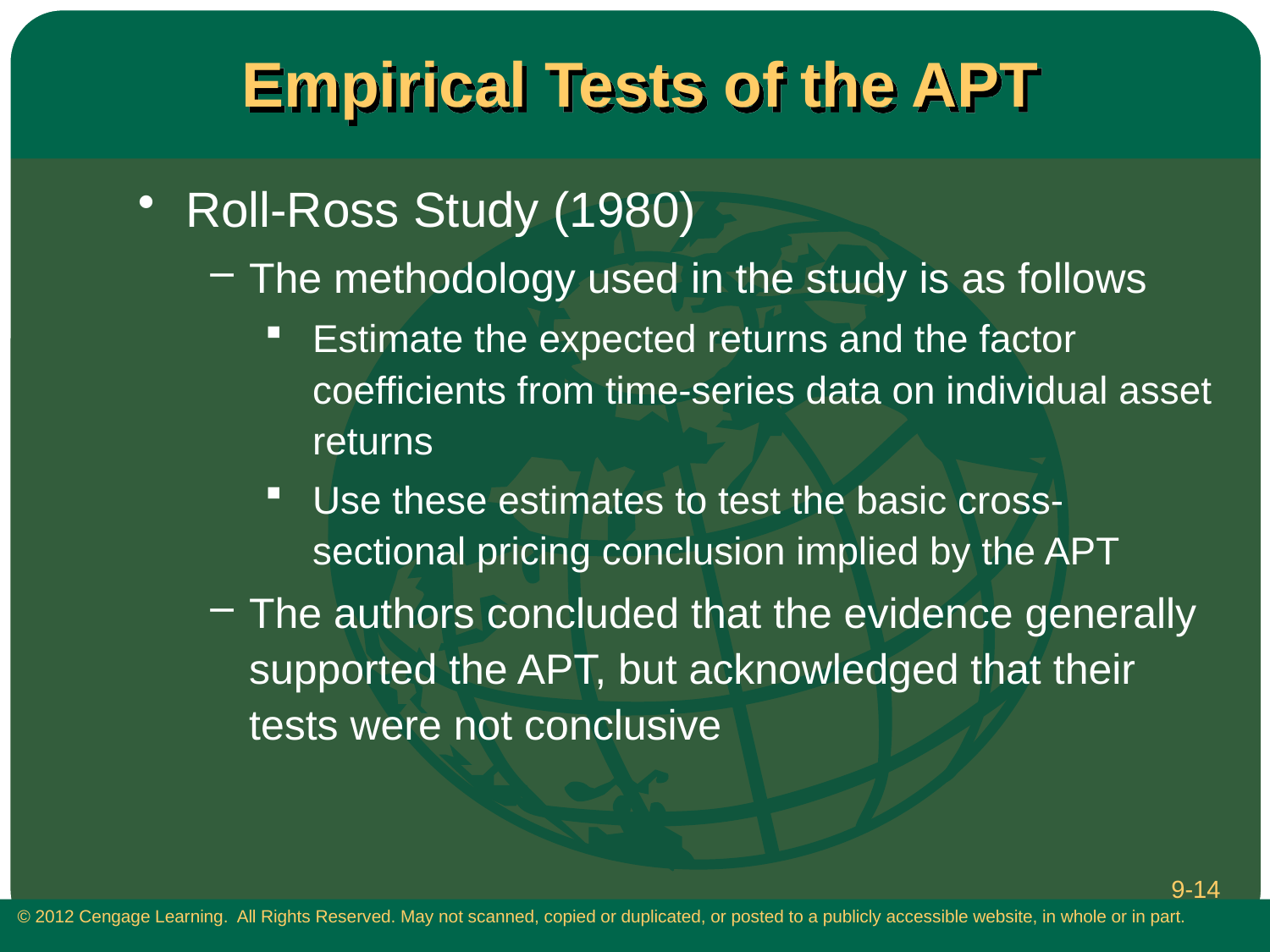

# Empirical Tests of the APT
Roll-Ross Study (1980)
The methodology used in the study is as follows
Estimate the expected returns and the factor coefficients from time-series data on individual asset returns
Use these estimates to test the basic cross-sectional pricing conclusion implied by the APT
The authors concluded that the evidence generally supported the APT, but acknowledged that their tests were not conclusive

9-14
 © 2012 Cengage Learning.  All Rights Reserved. May not scanned, copied or duplicated, or posted to a publicly accessible website, in whole or in part.